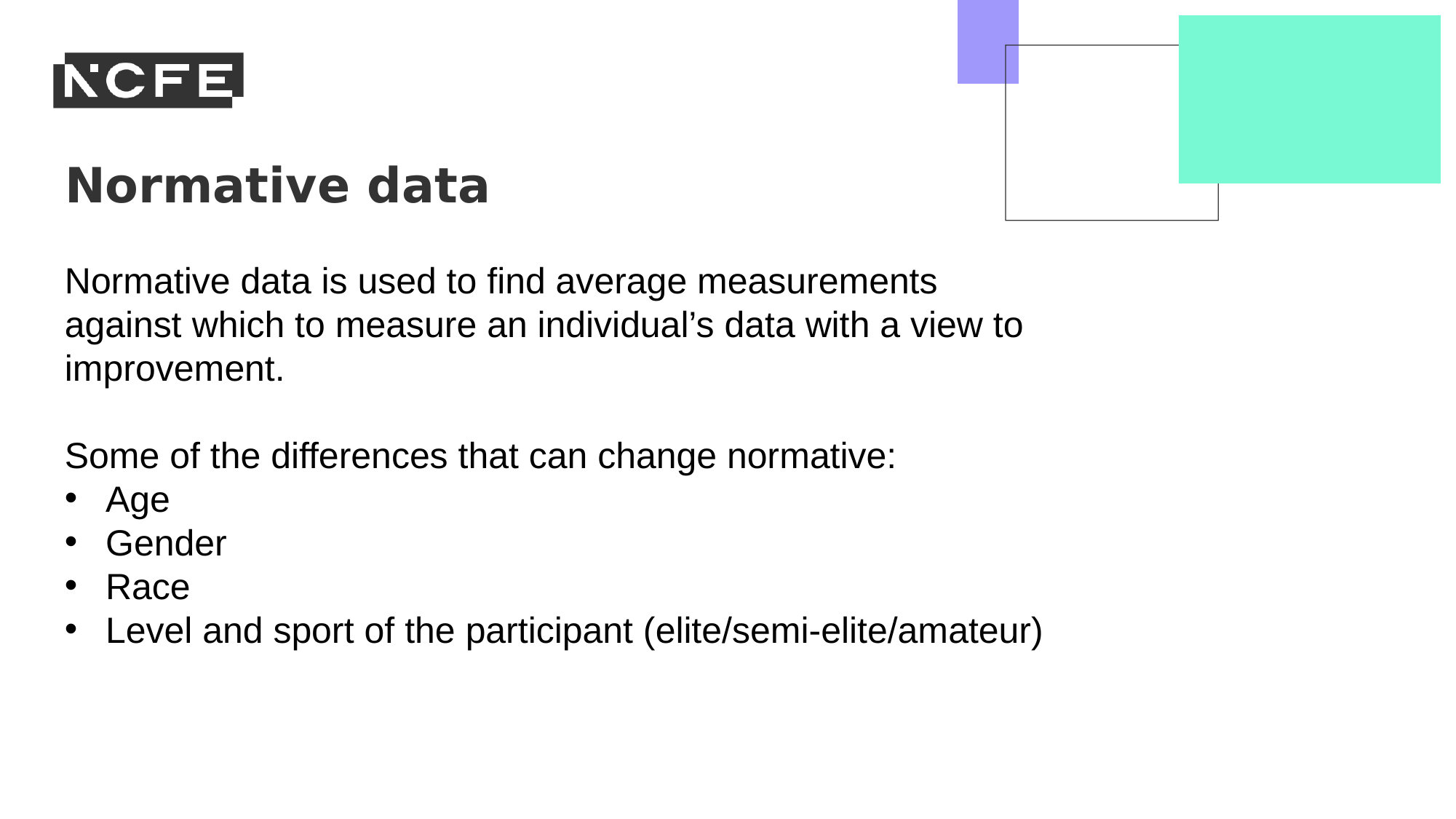

Normative data
Normative data is used to find average measurements against which to measure an individual’s data with a view to improvement.

Some of the differences that can change normative:
Age
Gender
Race
Level and sport of the participant (elite/semi-elite/amateur)